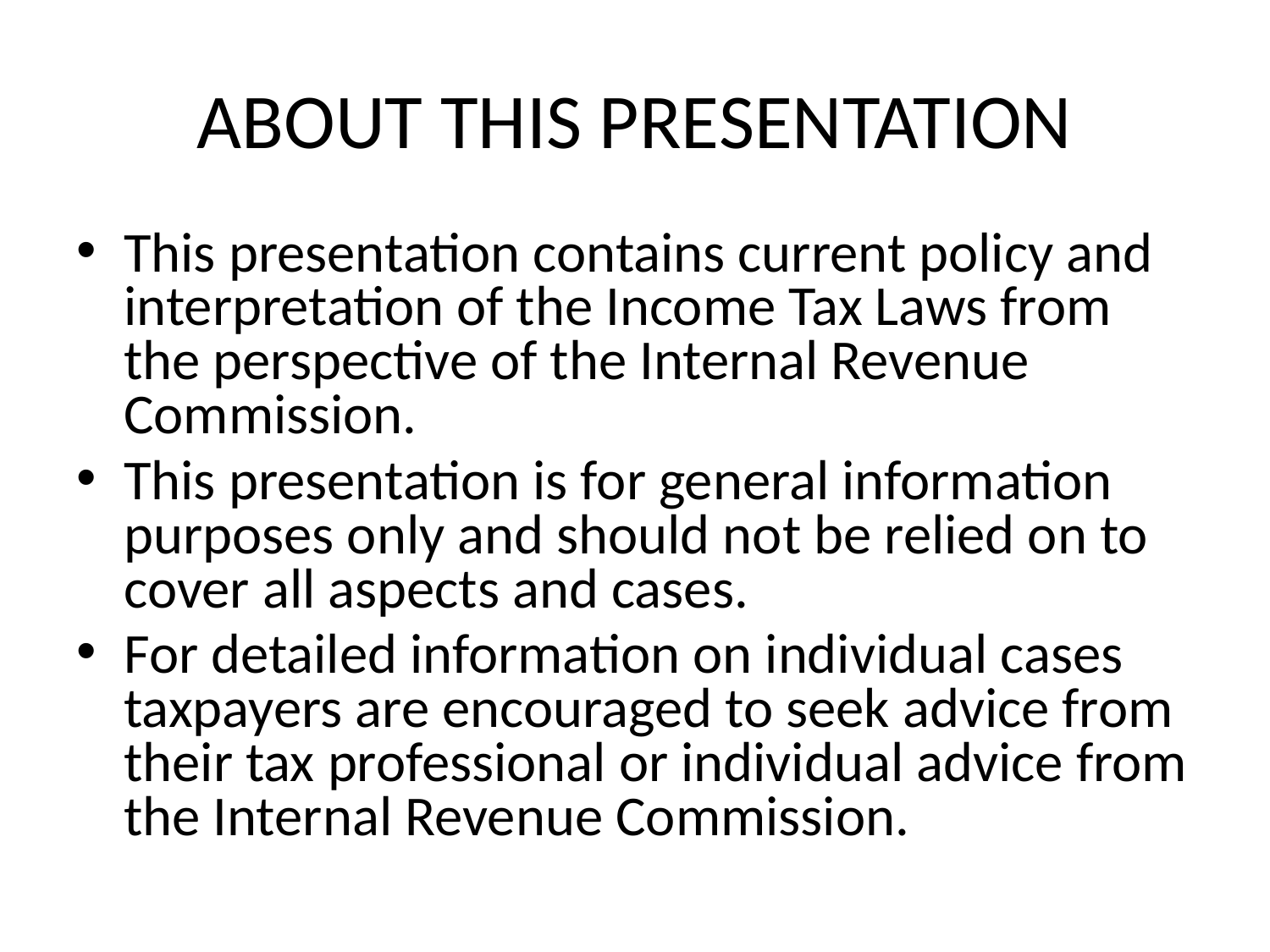

# ABOUT THIS PRESENTATION
This presentation contains current policy and interpretation of the Income Tax Laws from the perspective of the Internal Revenue Commission.
This presentation is for general information purposes only and should not be relied on to cover all aspects and cases.
For detailed information on individual cases taxpayers are encouraged to seek advice from their tax professional or individual advice from the Internal Revenue Commission.